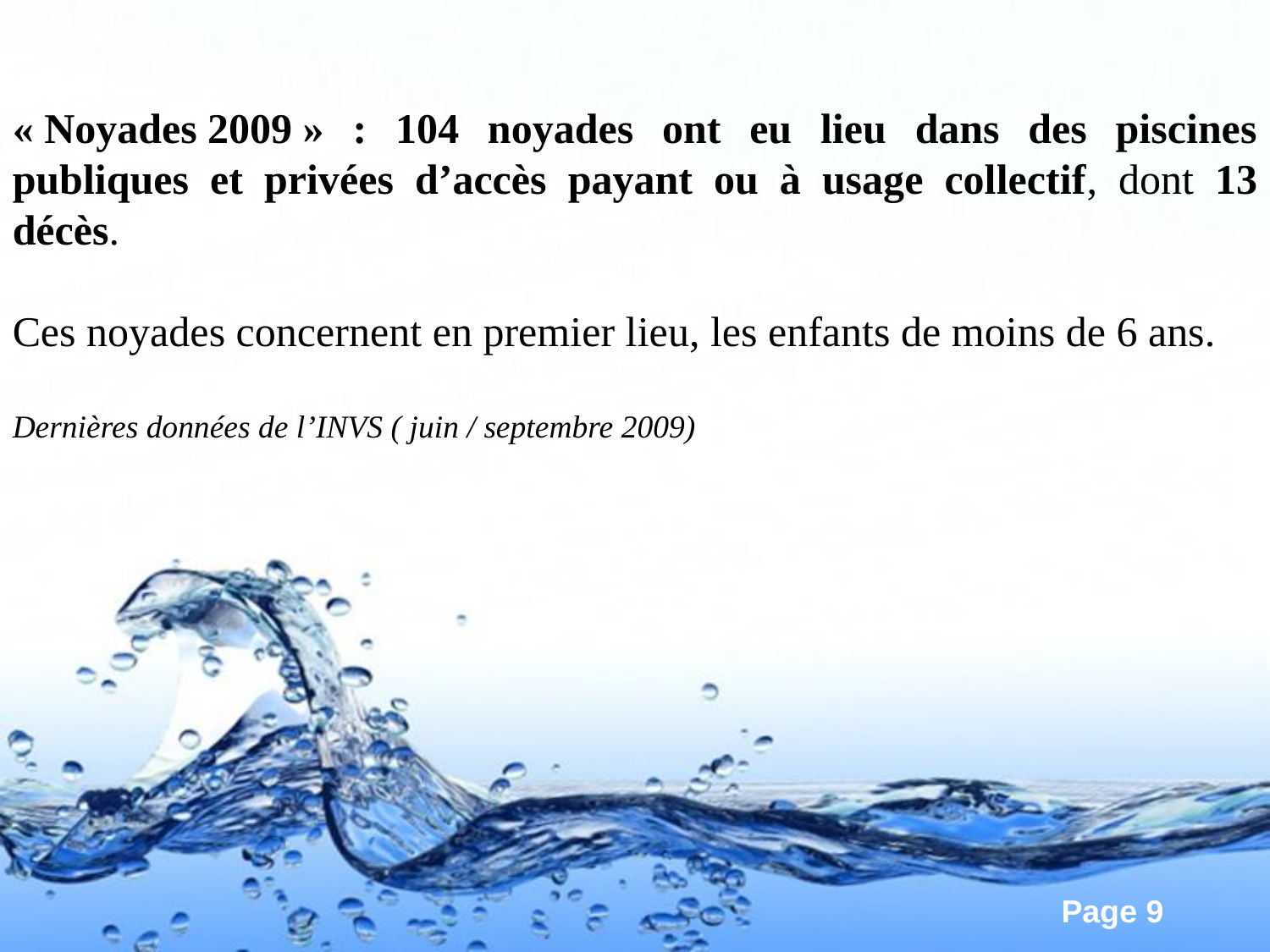

« Noyades 2009 » : 104 noyades ont eu lieu dans des piscines publiques et privées d’accès payant ou à usage collectif, dont 13 décès.

Ces noyades concernent en premier lieu, les enfants de moins de 6 ans.

Dernières données de l’INVS ( juin / septembre 2009)